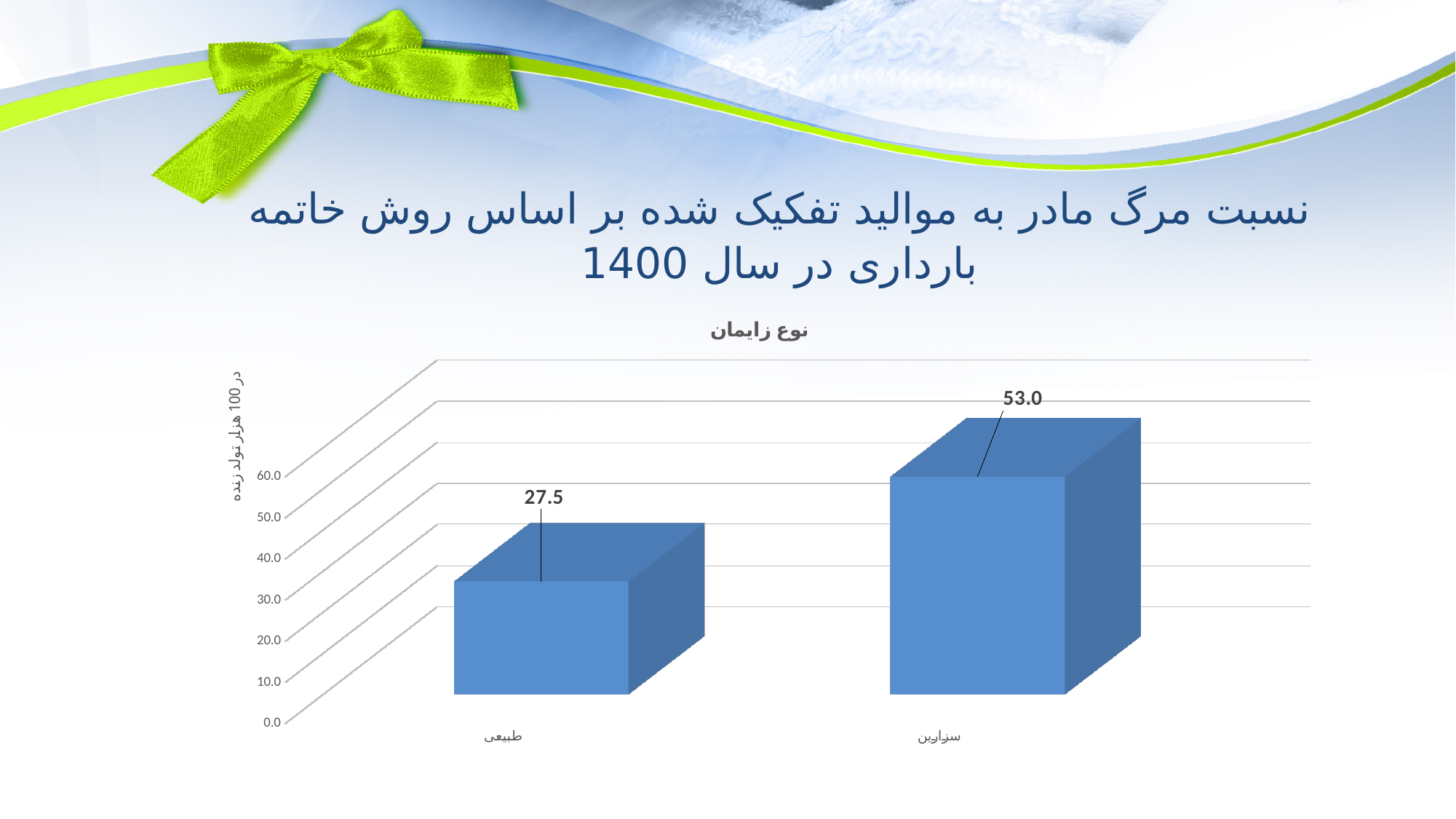

نسبت مرگ مادر به موالید تفکیک شده بر اساس روش خاتمه بارداری در سال 1400

[unsupported chart]